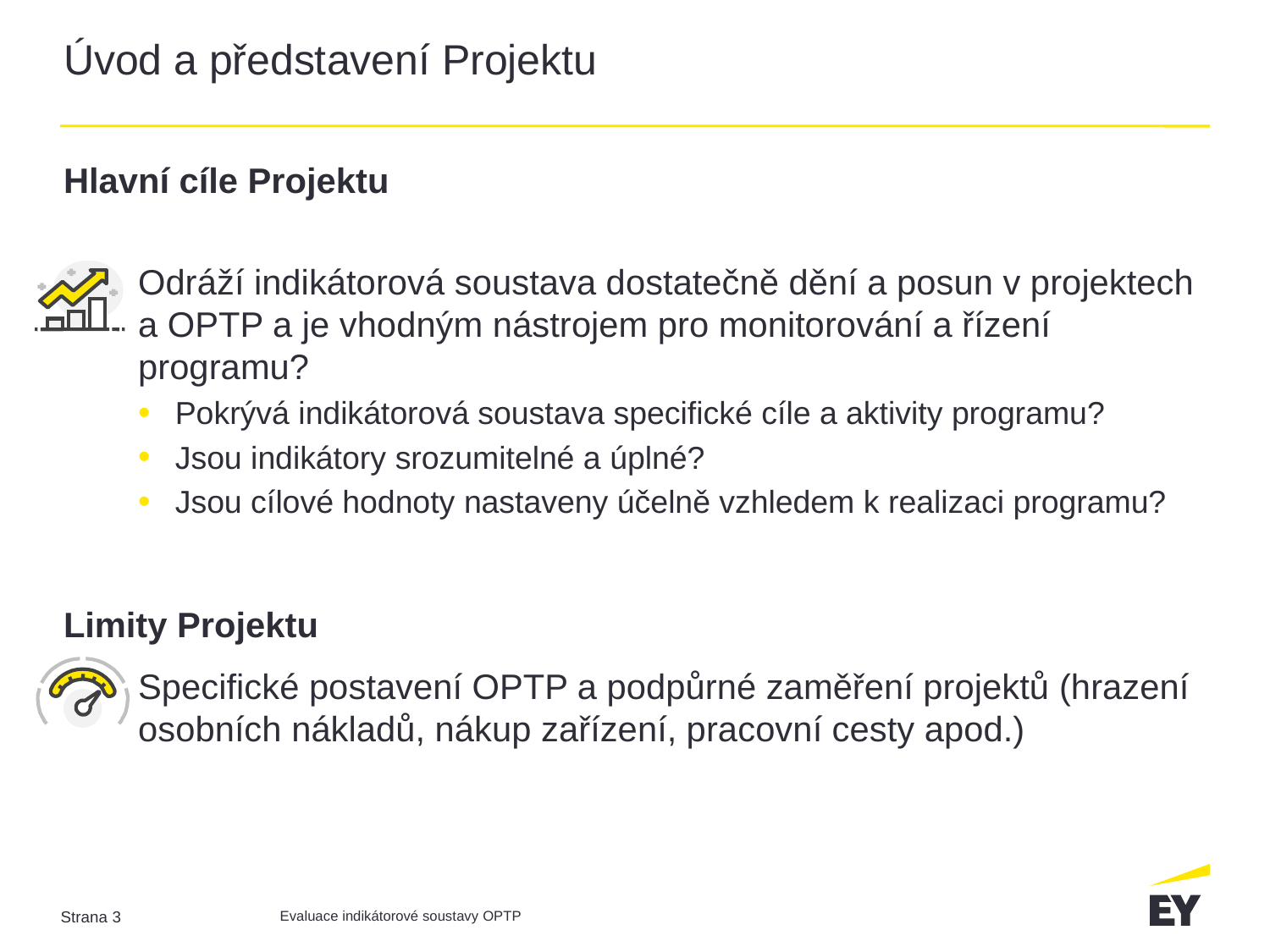

# Úvod a představení Projektu
Hlavní cíle Projektu
Odráží indikátorová soustava dostatečně dění a posun v projektech a OPTP a je vhodným nástrojem pro monitorování a řízení programu?
Pokrývá indikátorová soustava specifické cíle a aktivity programu?
Jsou indikátory srozumitelné a úplné?
Jsou cílové hodnoty nastaveny účelně vzhledem k realizaci programu?

Limity Projektu

Specifické postavení OPTP a podpůrné zaměření projektů (hrazení osobních nákladů, nákup zařízení, pracovní cesty apod.)

Evaluace indikátorové soustavy OPTP